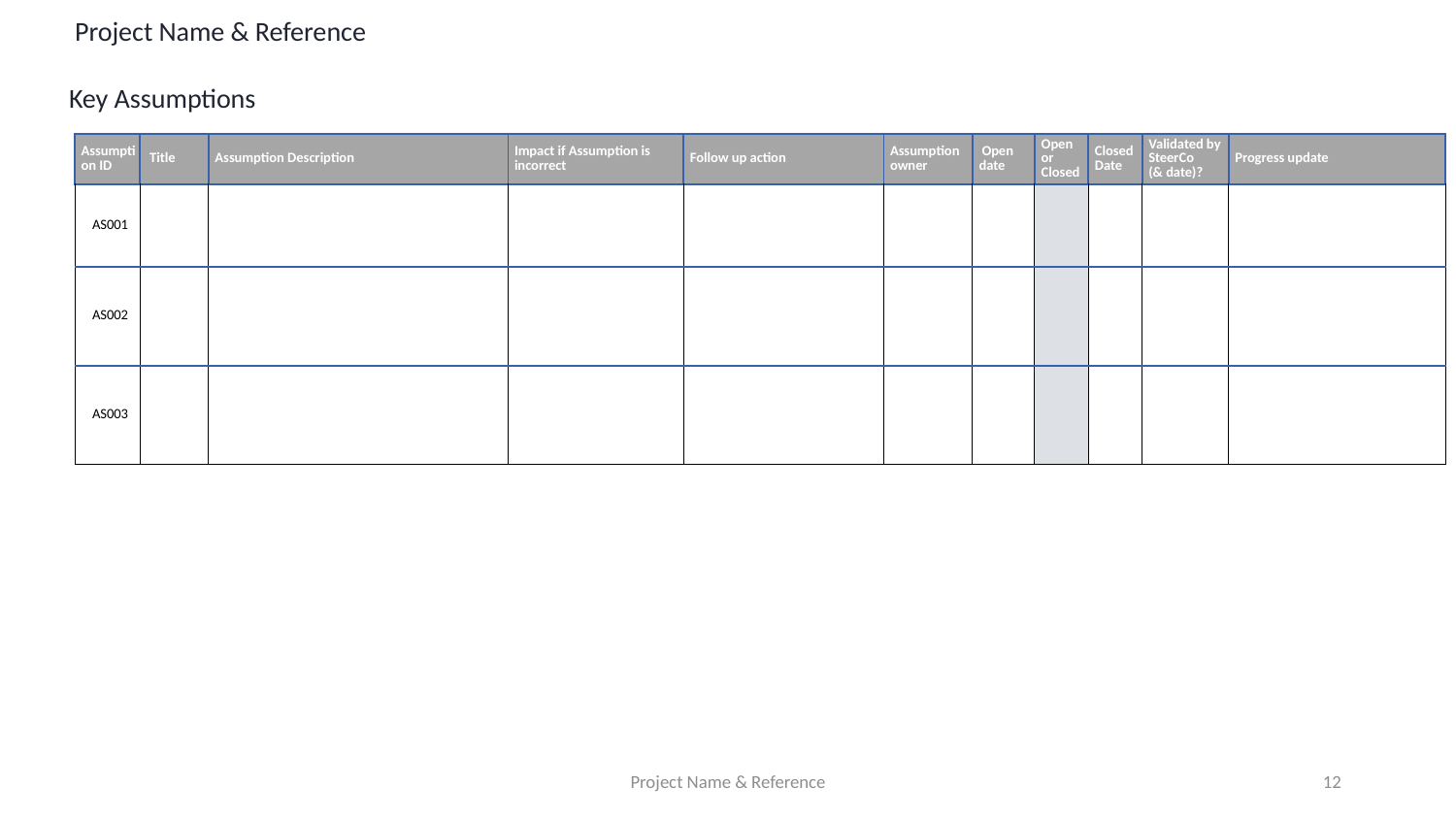

Project Name & Reference
Key Assumptions
| Assumption ID | Title | Assumption Description | Impact if Assumption is incorrect | Follow up action | Assumption owner | Open date | Open or Closed | Closed Date | Validated by SteerCo (& date)? | Progress update |
| --- | --- | --- | --- | --- | --- | --- | --- | --- | --- | --- |
| AS001 |  |  |  |  |  |  |  |  |  |  |
| AS002 |  |  |  |  |  |  |  |  |  |  |
| AS003 |  |  |  |  |  |  |  |  |  |  |
Project Name & Reference
12